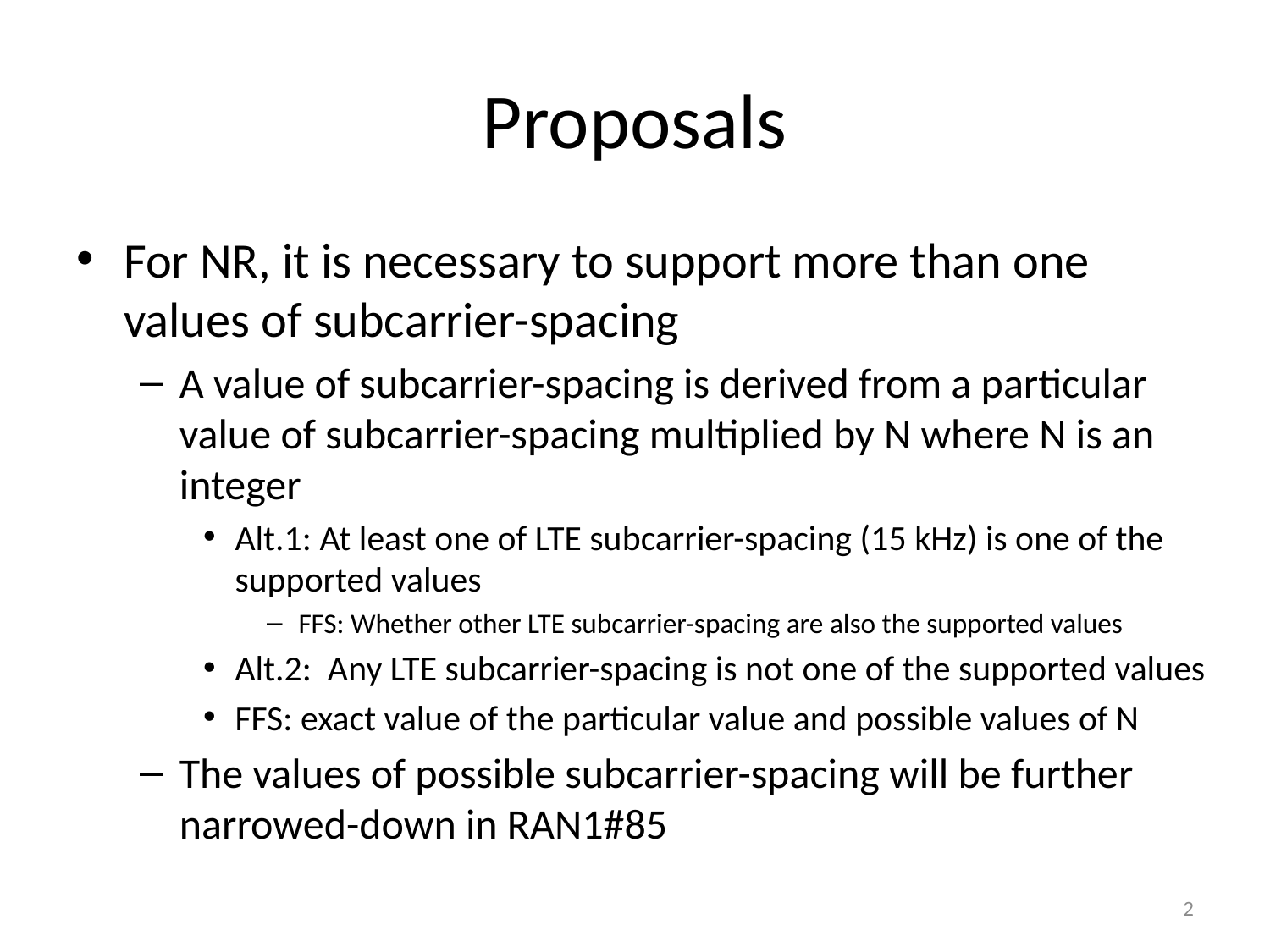

# Proposals
For NR, it is necessary to support more than one values of subcarrier-spacing
A value of subcarrier-spacing is derived from a particular value of subcarrier-spacing multiplied by N where N is an integer
Alt.1: At least one of LTE subcarrier-spacing (15 kHz) is one of the supported values
FFS: Whether other LTE subcarrier-spacing are also the supported values
Alt.2:  Any LTE subcarrier-spacing is not one of the supported values
FFS: exact value of the particular value and possible values of N
The values of possible subcarrier-spacing will be further narrowed-down in RAN1#85
2